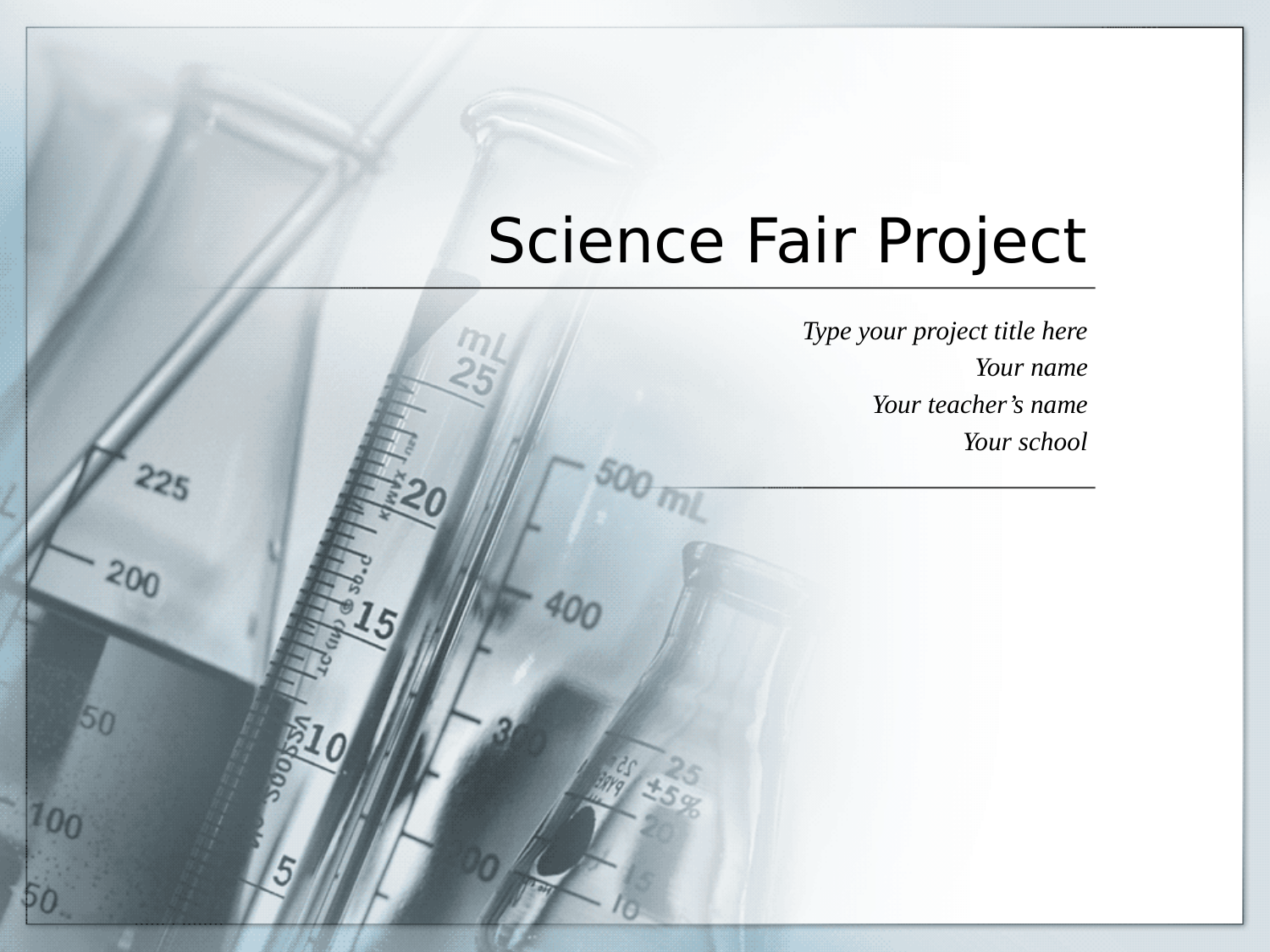

# Science Fair Project
Type your project title here
Your name
Your teacher’s name
Your school